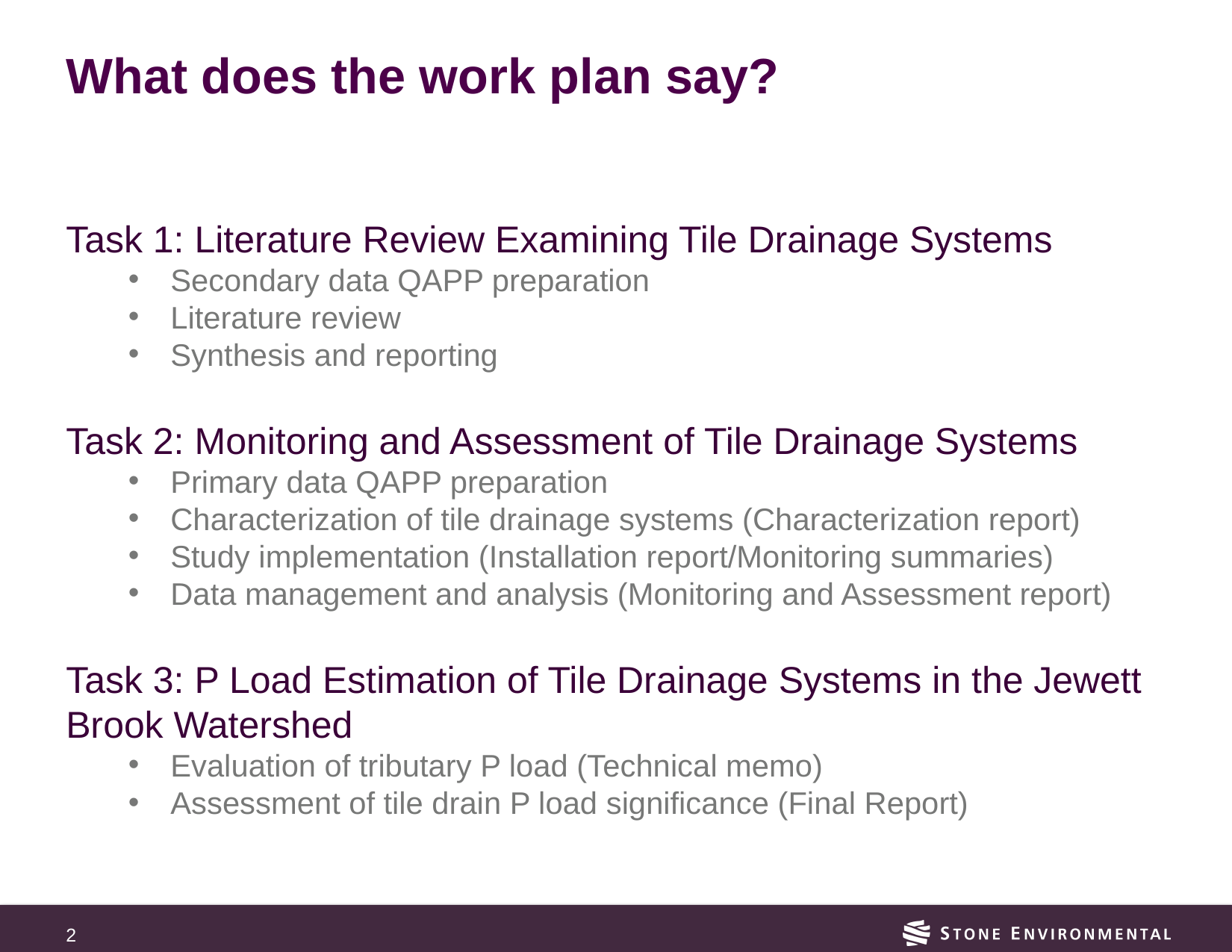

# What does the work plan say?
Task 1: Literature Review Examining Tile Drainage Systems
Secondary data QAPP preparation
Literature review
Synthesis and reporting

Task 2: Monitoring and Assessment of Tile Drainage Systems
Primary data QAPP preparation
Characterization of tile drainage systems (Characterization report)
Study implementation (Installation report/Monitoring summaries)
Data management and analysis (Monitoring and Assessment report)

Task 3: P Load Estimation of Tile Drainage Systems in the Jewett Brook Watershed
Evaluation of tributary P load (Technical memo)
Assessment of tile drain P load significance (Final Report)